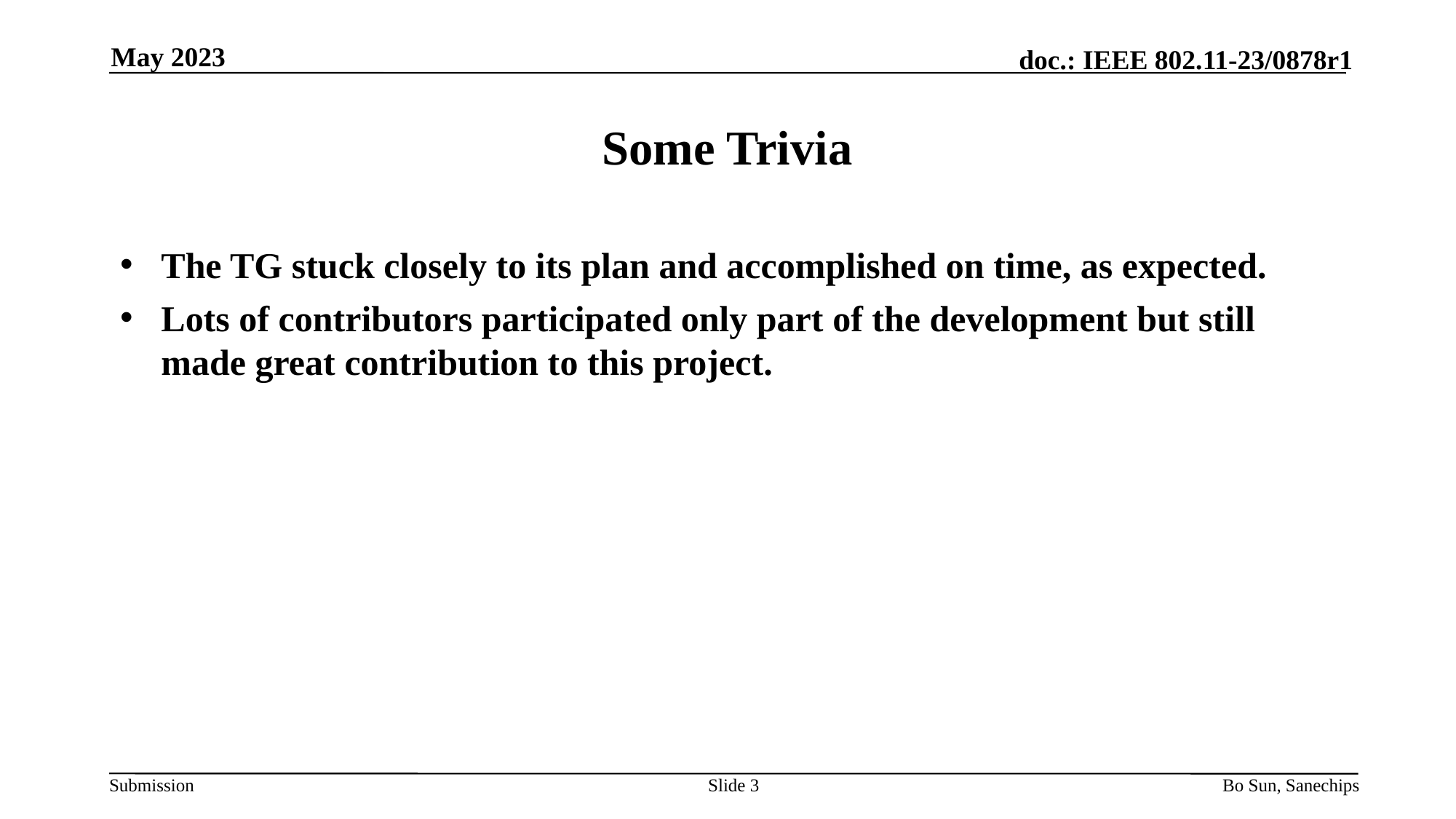

May 2023
# Some Trivia
The TG stuck closely to its plan and accomplished on time, as expected.
Lots of contributors participated only part of the development but still made great contribution to this project.
Slide 3
Bo Sun, Sanechips